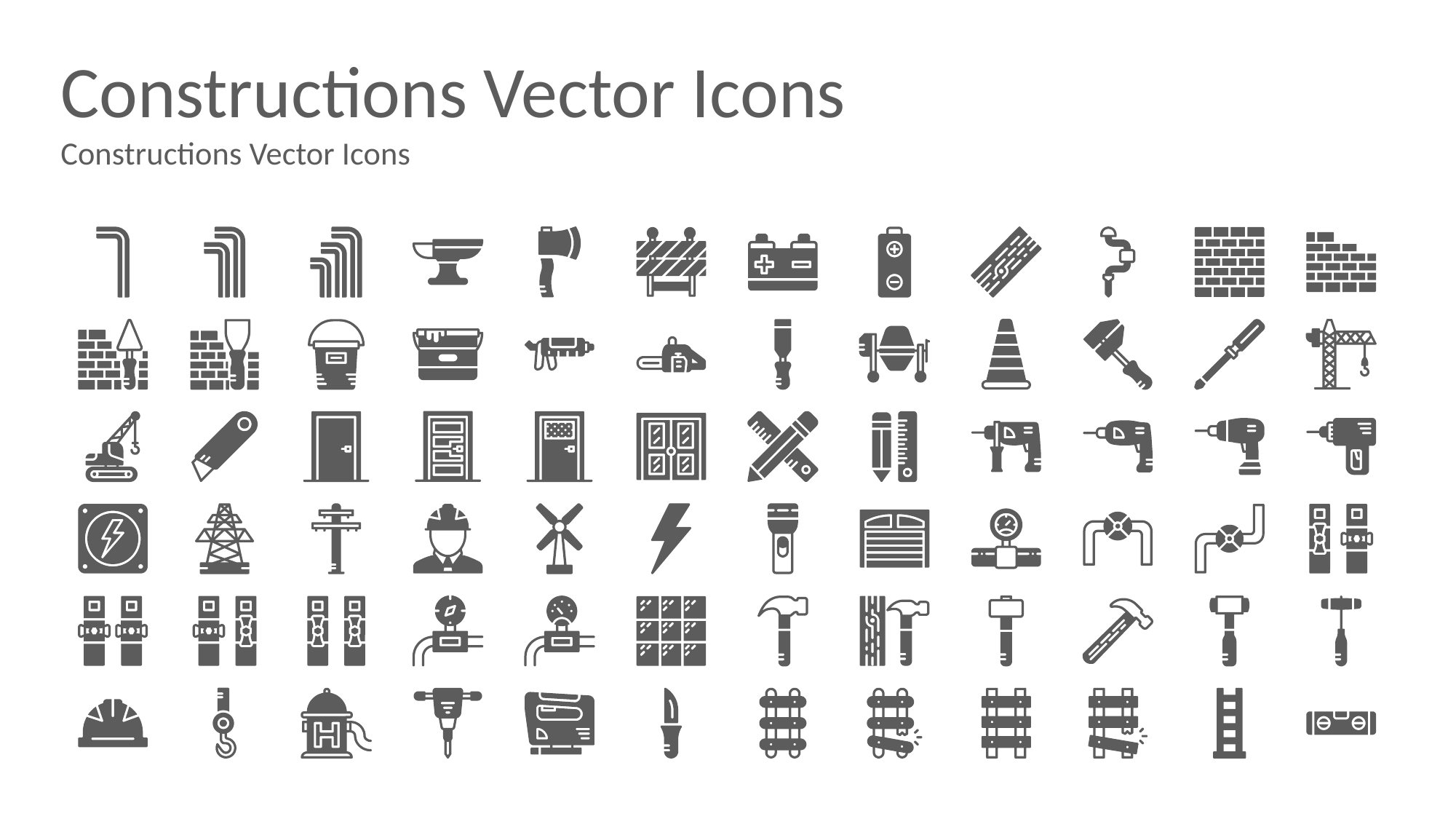

# Constructions Vector Icons
Constructions Vector Icons